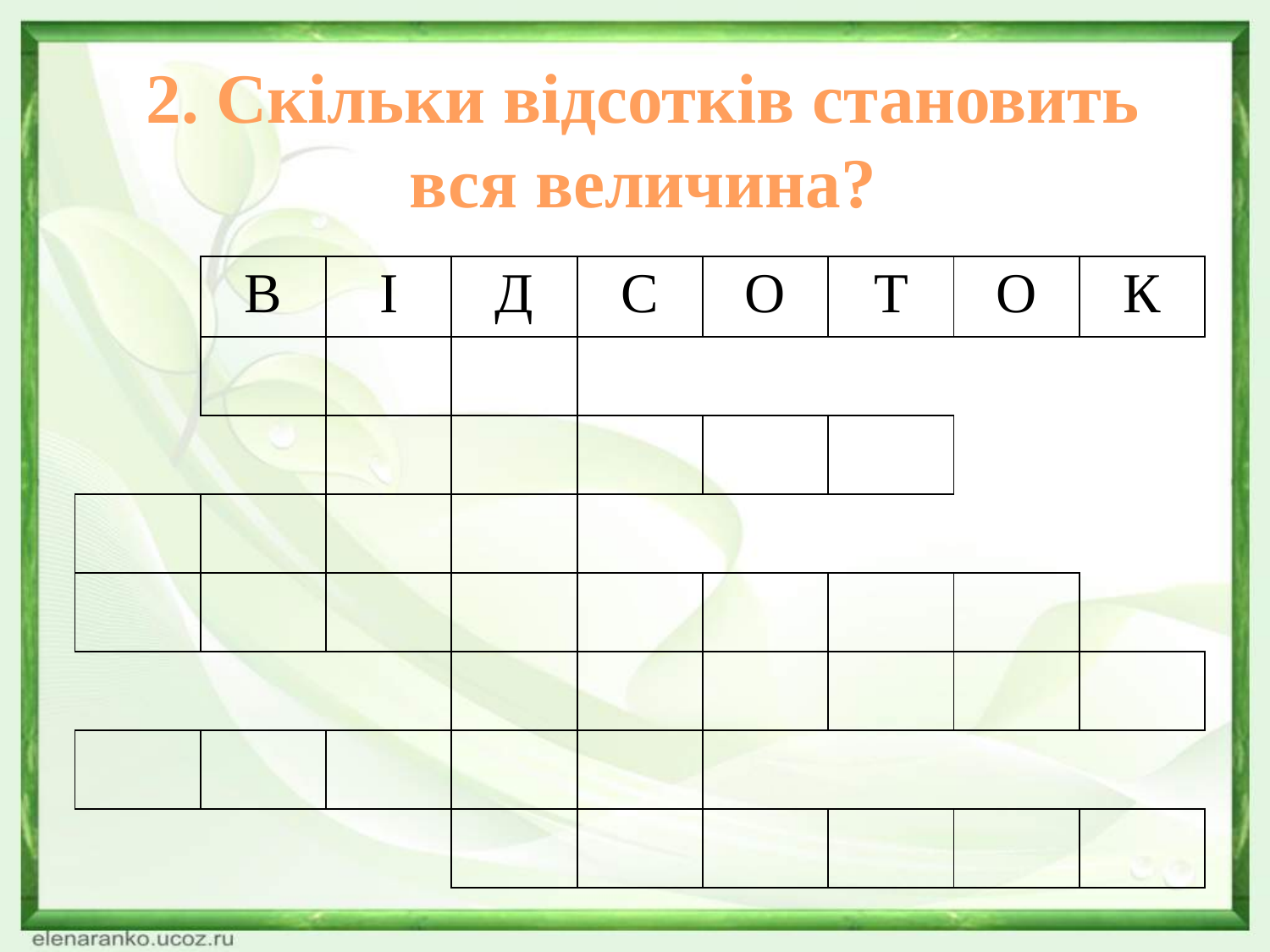

2. Скільки відсотків становить
вся величина?
|  | В | І | Д | С | О | Т | О | К |
| --- | --- | --- | --- | --- | --- | --- | --- | --- |
|  |  |  |  |  |  |  |  |  |
|  |  |  |  |  |  |  |  |  |
|  |  |  |  |  |  |  |  |  |
|  |  |  |  |  |  |  |  |  |
|  |  |  |  |  |  |  |  |  |
|  |  |  |  |  |  |  |  |  |
|  |  |  |  |  |  |  |  |  |